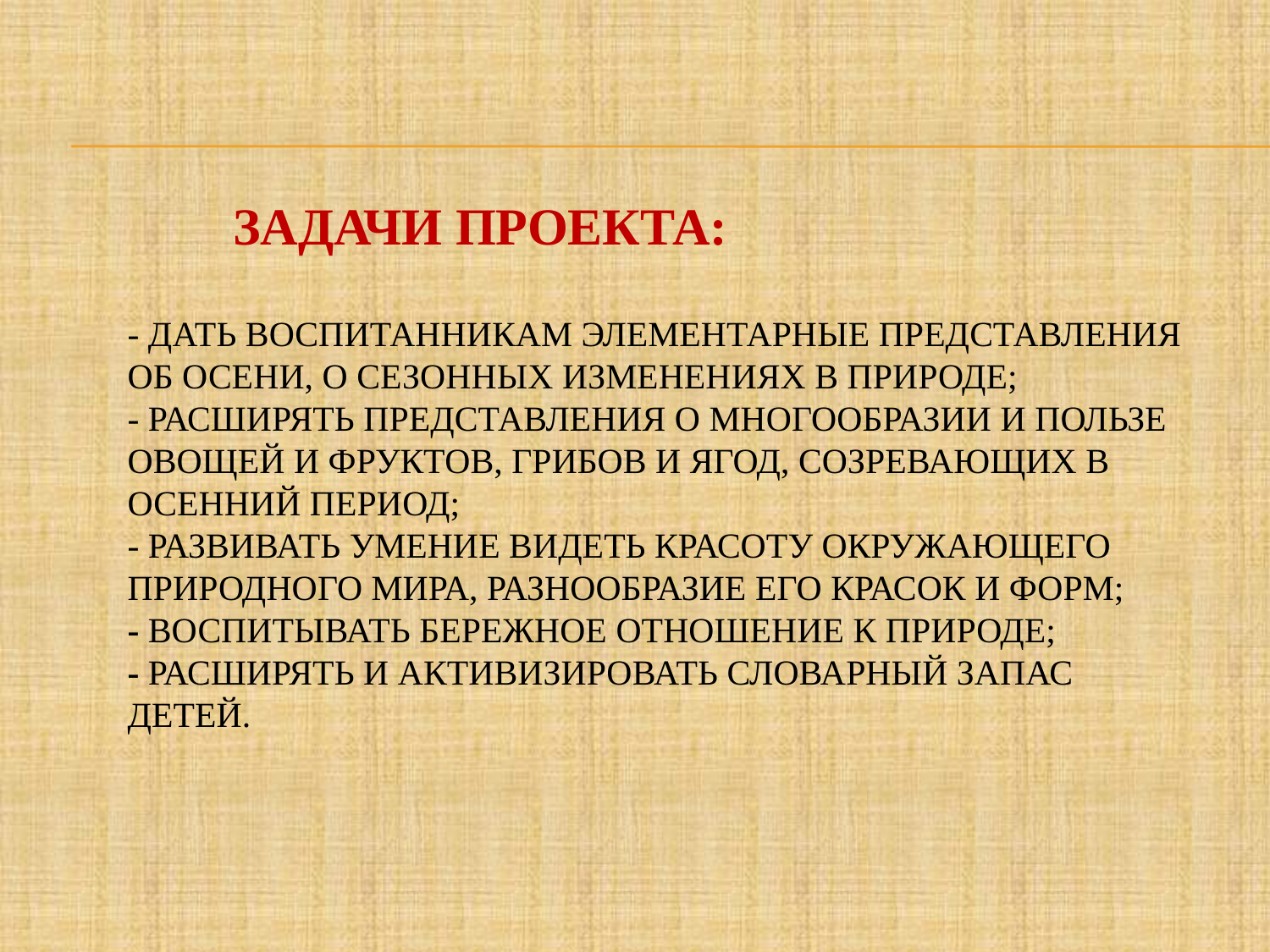

# Задачи проекта: - Дать воспитанникам элементарные представления об осени, о сезонных изменениях в природе; - Расширять представления о многообразии и пользе овощей и фруктов, грибов и ягод, созревающих в осенний период; - Развивать умение видеть красоту окружающего природного мира, разнообразие его красок и форм; - воспитывать бережное отношение к природе; - расширять и активизировать словарный запас   детей.